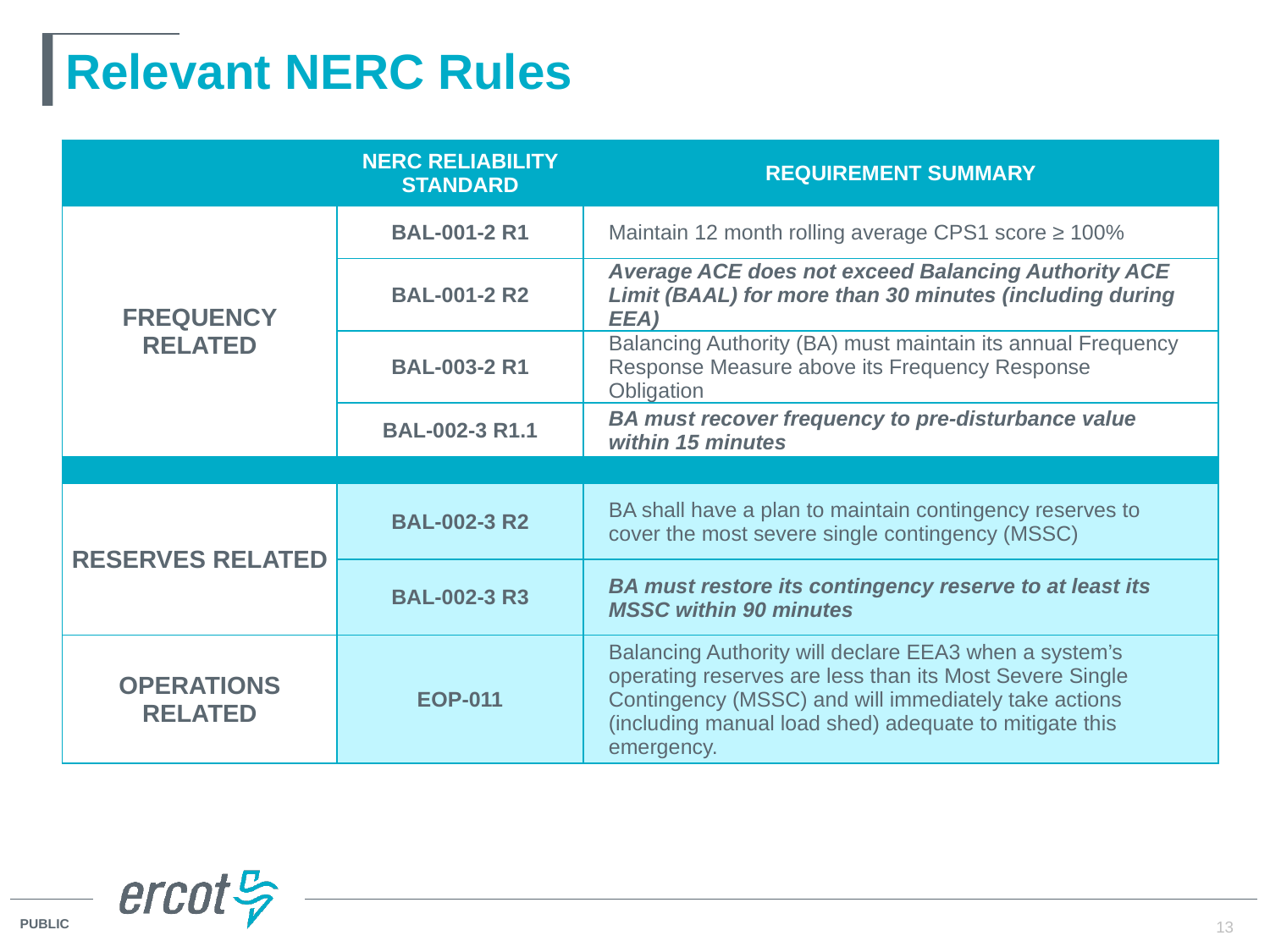

# Relevant NERC Rules
|  | NERC Reliability Standard | Requirement Summary |
| --- | --- | --- |
| Frequency Related | BAL-001-2 R1 | Maintain 12 month rolling average CPS1 score ≥ 100% |
|  | BAL-001-2 R2 | Average ACE does not exceed Balancing Authority ACE Limit (BAAL) for more than 30 minutes (including during EEA) |
|  | BAL-003-2 R1 | Balancing Authority (BA) must maintain its annual Frequency Response Measure above its Frequency Response Obligation |
|  | BAL-002-3 R1.1 | BA must recover frequency to pre-disturbance value within 15 minutes |
|  |  |  |
| Reserves Related | BAL-002-3 R2 | BA shall have a plan to maintain contingency reserves to cover the most severe single contingency (MSSC) |
|  | BAL-002-3 R3 | BA must restore its contingency reserve to at least its MSSC within 90 minutes |
| Operations Related | EOP-011 | Balancing Authority will declare EEA3 when a system’s operating reserves are less than its Most Severe Single Contingency (MSSC) and will immediately take actions (including manual load shed) adequate to mitigate this emergency. |